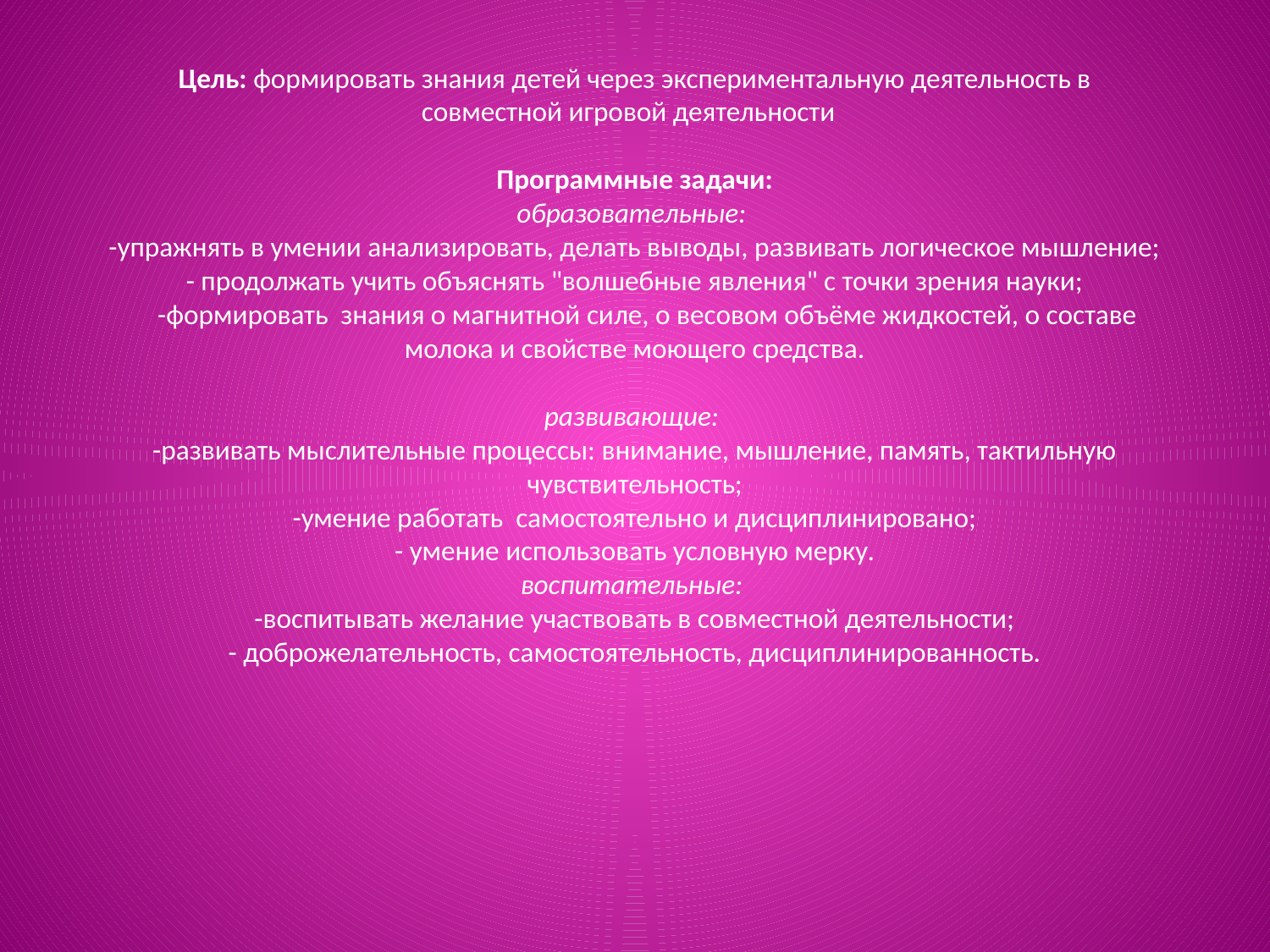

# Цель: формировать знания детей через экспериментальную деятельность в совместной игровой деятельности   Программные задачи: образовательные: -упражнять в умении анализировать, делать выводы, развивать логическое мышление; - продолжать учить объяснять "волшебные явления" с точки зрения науки; -формировать  знания о магнитной силе, о весовом объёме жидкостей, о составе молока и свойстве моющего средства.   развивающие: -развивать мыслительные процессы: внимание, мышление, память, тактильную чувствительность; -умение работать  самостоятельно и дисциплинировано; - умение использовать условную мерку. воспитательные: -воспитывать желание участвовать в совместной деятельности; - доброжелательность, самостоятельность, дисциплинированность.